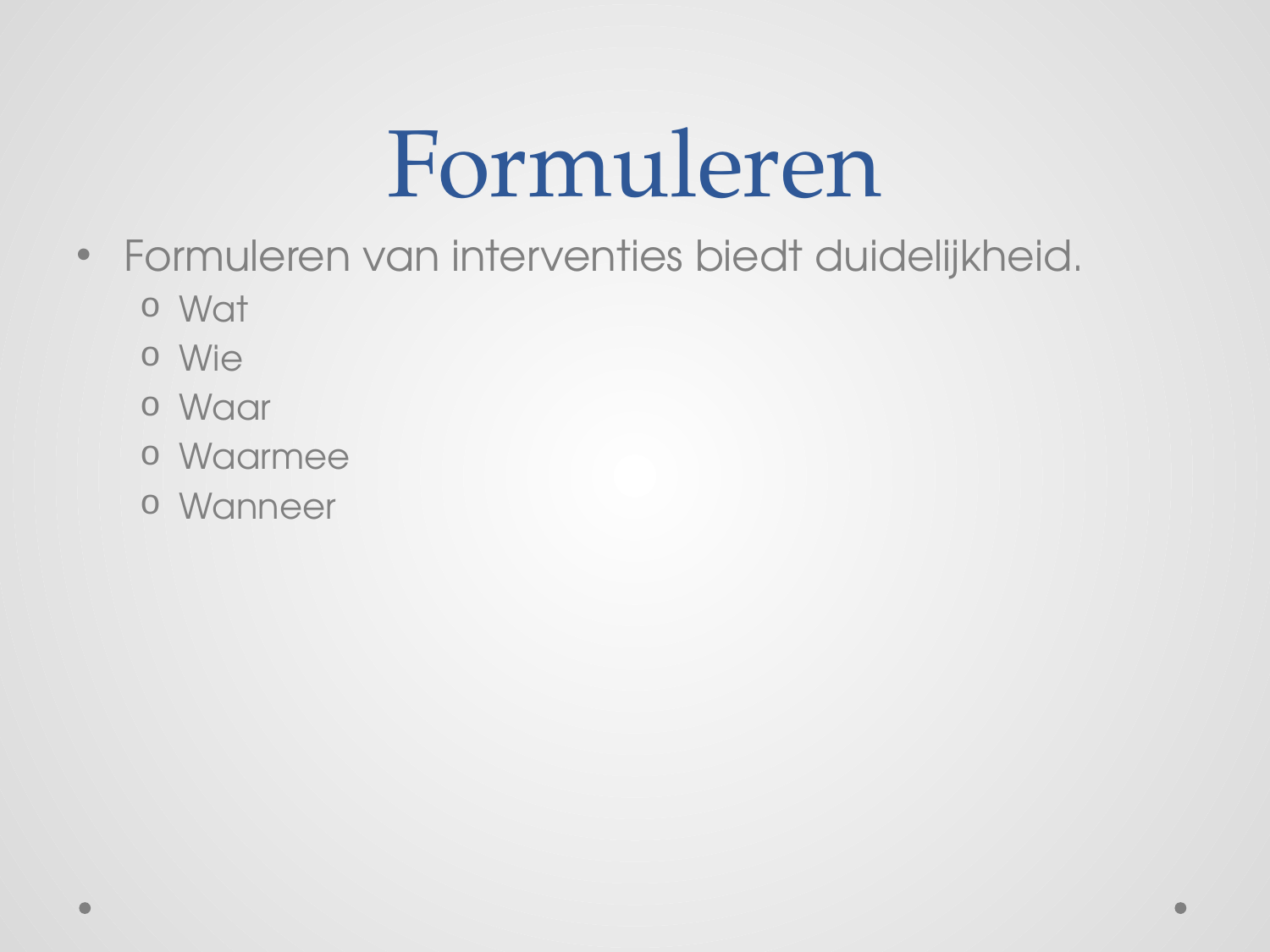

# Formuleren
Formuleren van interventies biedt duidelijkheid.
Wat
Wie
Waar
Waarmee
Wanneer